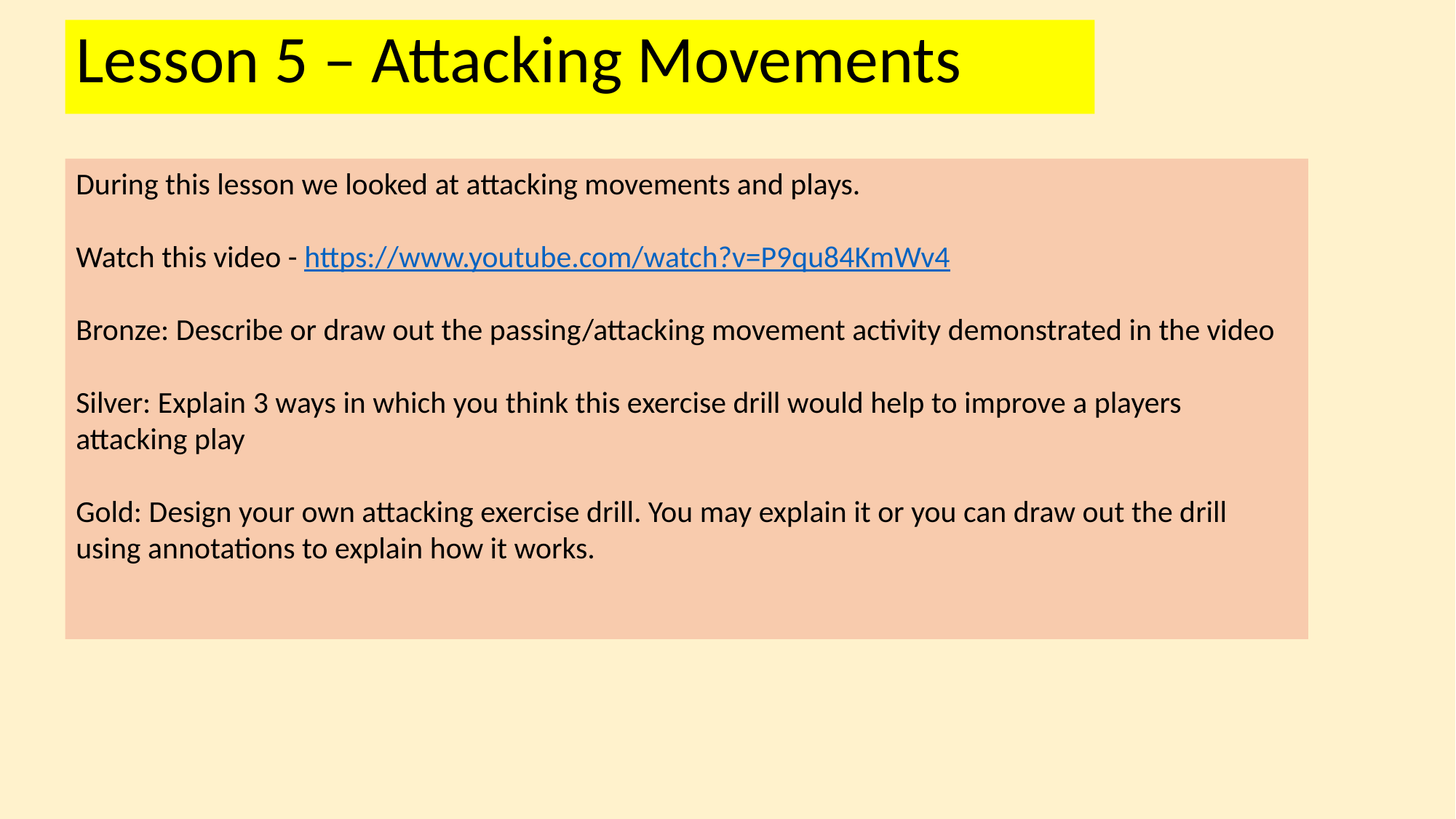

Lesson 5 – Attacking Movements
During this lesson we looked at attacking movements and plays.

Watch this video - https://www.youtube.com/watch?v=P9qu84KmWv4

Bronze: Describe or draw out the passing/attacking movement activity demonstrated in the video

Silver: Explain 3 ways in which you think this exercise drill would help to improve a players attacking play

Gold: Design your own attacking exercise drill. You may explain it or you can draw out the drill using annotations to explain how it works.